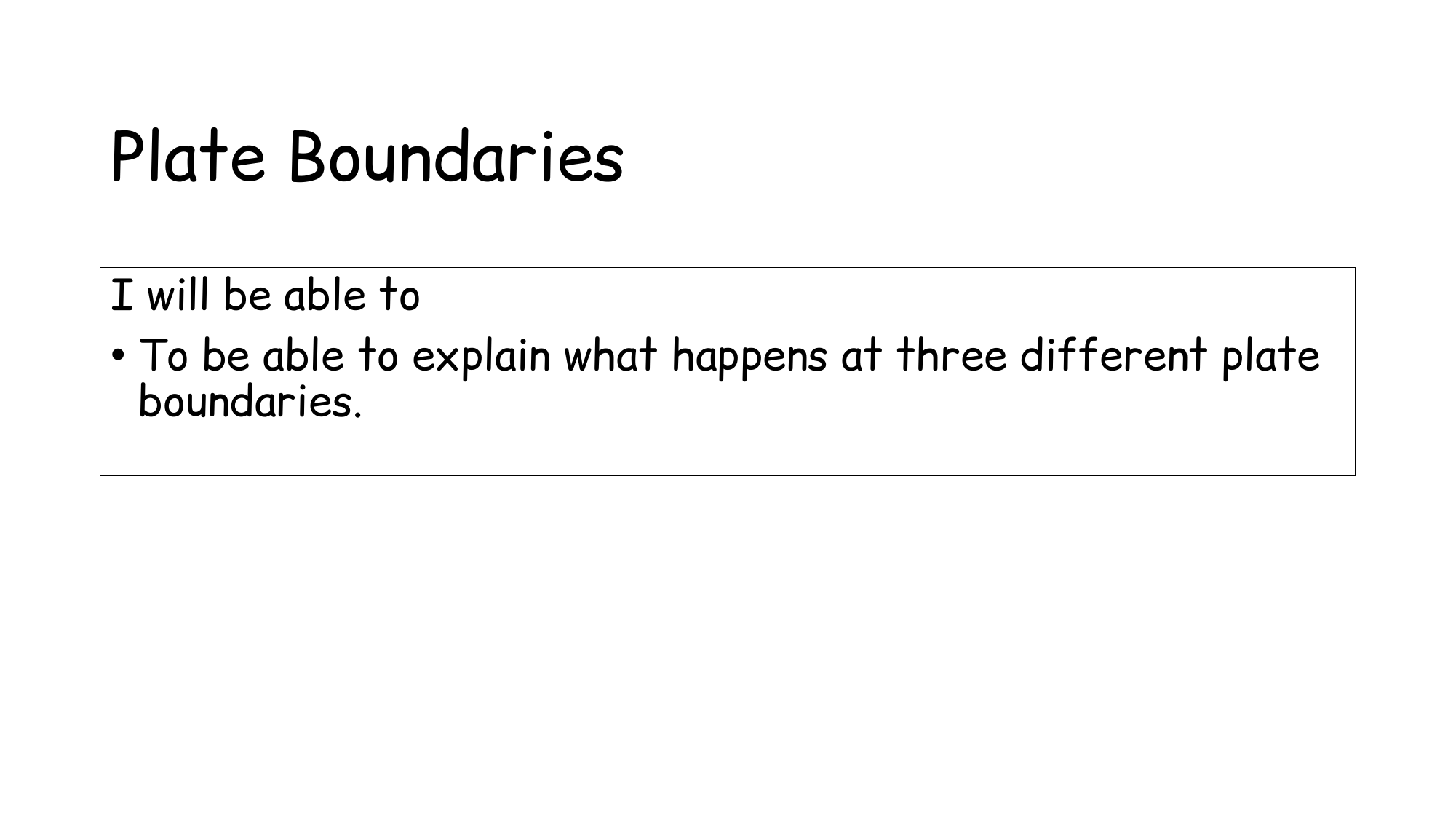

# Plate Boundaries
I will be able to
To be able to explain what happens at three different plate boundaries.